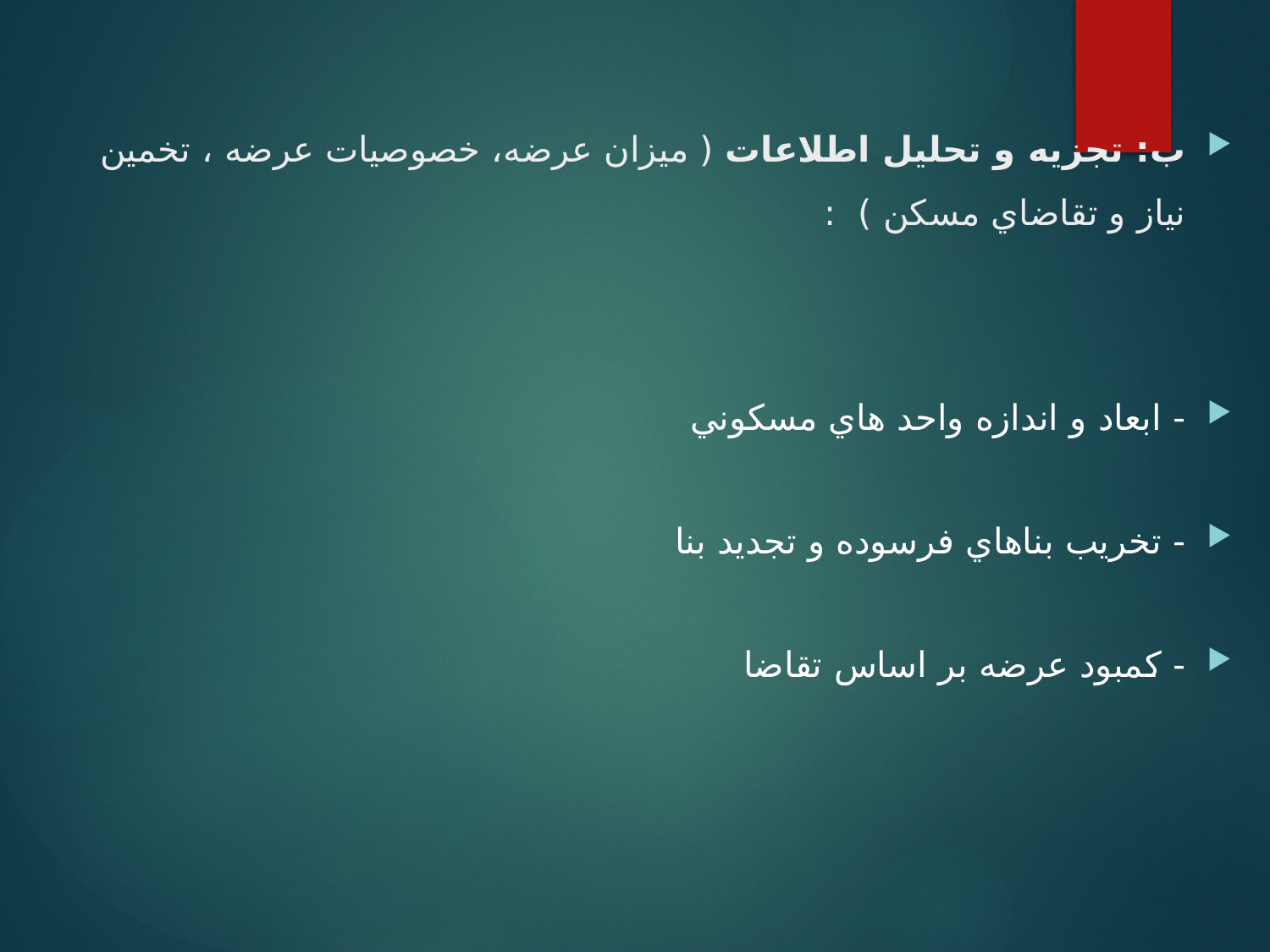

ب: تجزيه و تحليل اطلاعات ( ميزان عرضه، خصوصيات عرضه ، تخمين نياز و تقاضاي مسكن )  :

- ابعاد و اندازه واحد هاي مسكوني
- تخريب بناهاي فرسوده و تجديد بنا
- كمبود عرضه بر اساس تقاضا